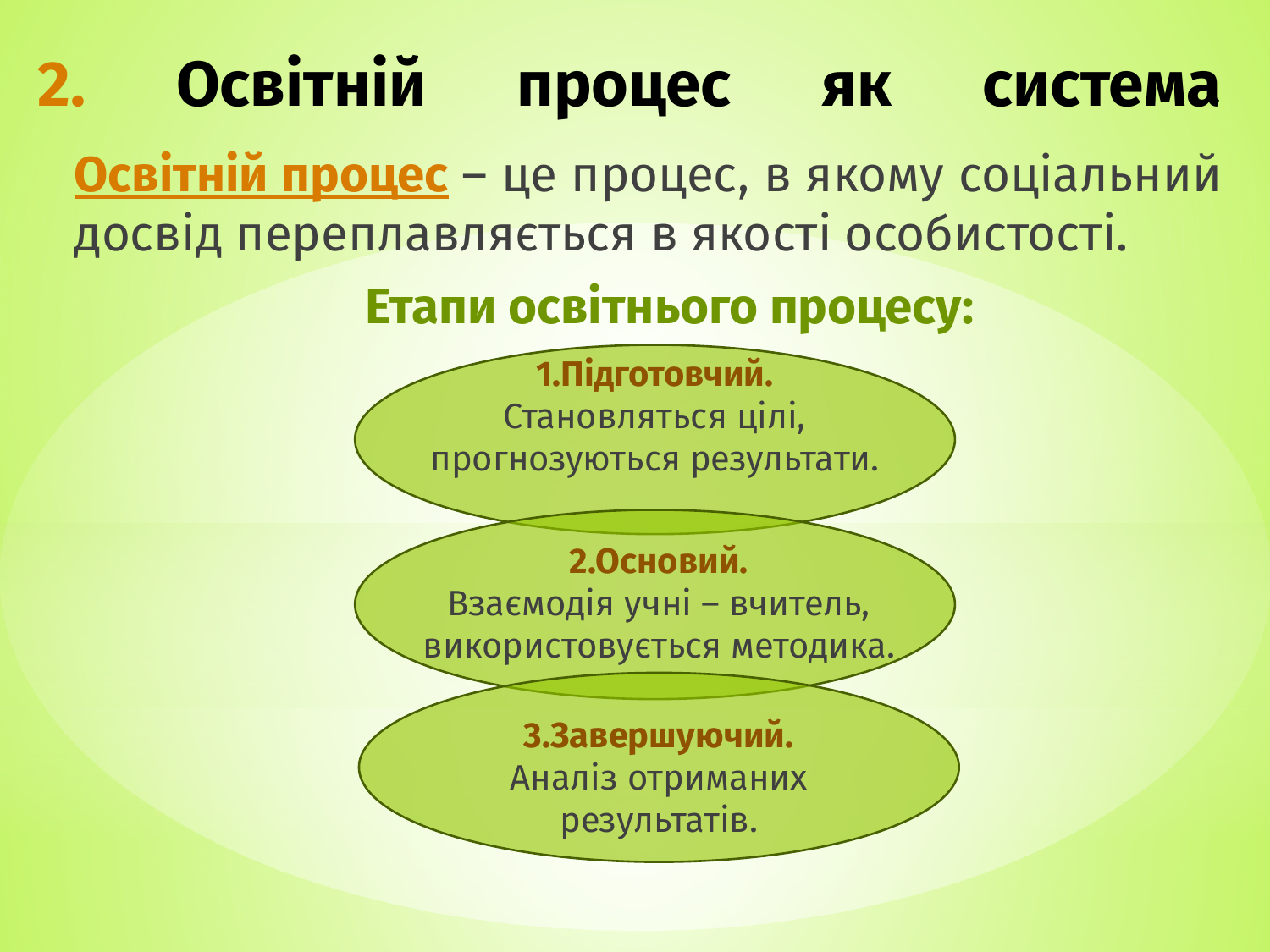

# 2. Освітній процес як система
Освітній процес – це процес, в якому соціальний досвід переплавляється в якості особистості.
Етапи освітнього процесу:

1.Підготовчий.
Становляться цілі, прогнозуються результати.

2.Основий.
Взаємодія учні – вчитель, використовується методика.

3.Завершуючий.
Аналіз отриманих результатів.